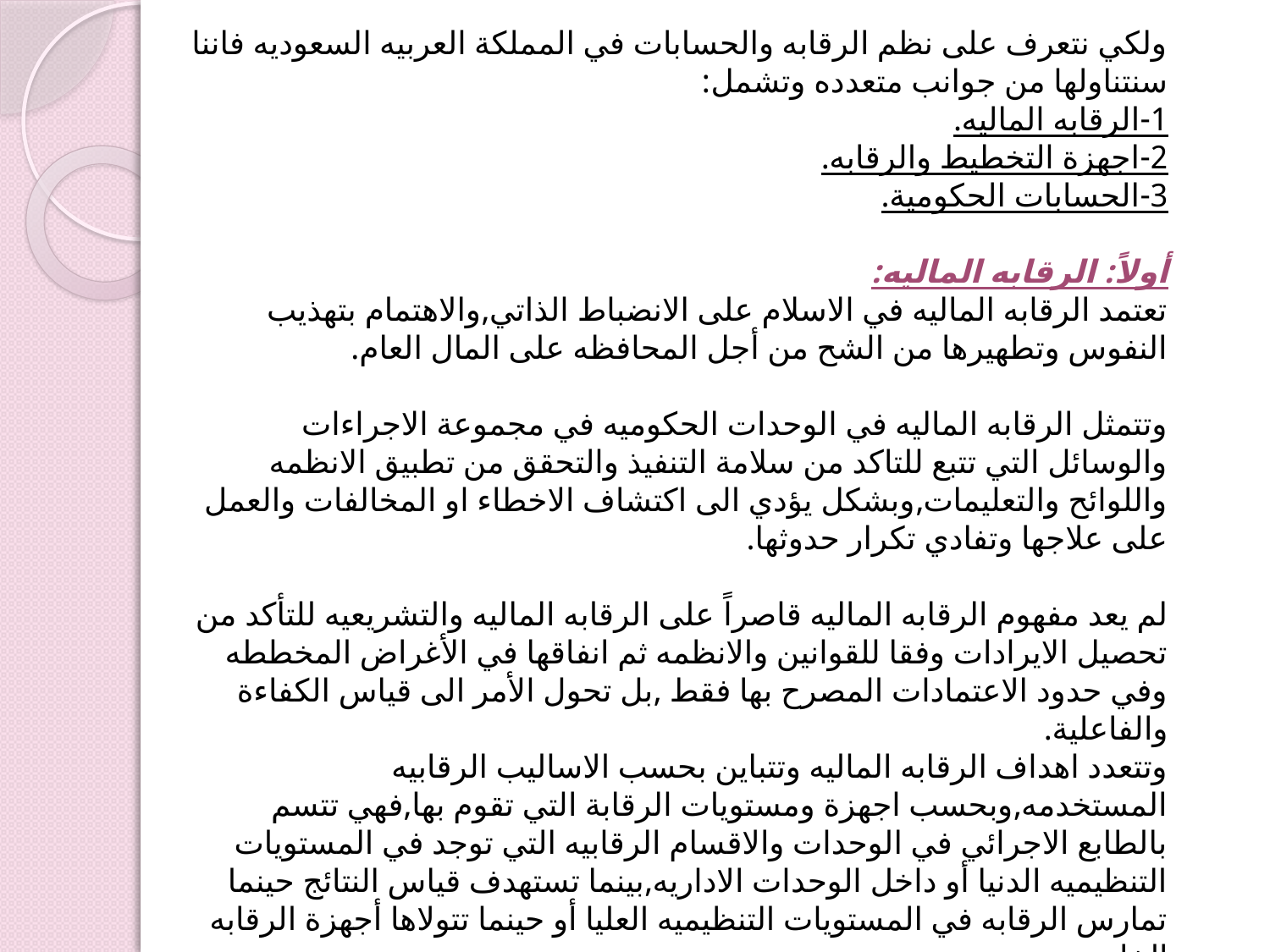

ولكي نتعرف على نظم الرقابه والحسابات في المملكة العربيه السعوديه فاننا سنتناولها من جوانب متعدده وتشمل:
1-الرقابه الماليه.
2-اجهزة التخطيط والرقابه.
3-الحسابات الحكومية.
أولاً: الرقابه الماليه:
تعتمد الرقابه الماليه في الاسلام على الانضباط الذاتي,والاهتمام بتهذيب النفوس وتطهيرها من الشح من أجل المحافظه على المال العام.
وتتمثل الرقابه الماليه في الوحدات الحكوميه في مجموعة الاجراءات والوسائل التي تتبع للتاكد من سلامة التنفيذ والتحقق من تطبيق الانظمه واللوائح والتعليمات,وبشكل يؤدي الى اكتشاف الاخطاء او المخالفات والعمل على علاجها وتفادي تكرار حدوثها.
لم يعد مفهوم الرقابه الماليه قاصراً على الرقابه الماليه والتشريعيه للتأكد من تحصيل الايرادات وفقا للقوانين والانظمه ثم انفاقها في الأغراض المخططه وفي حدود الاعتمادات المصرح بها فقط ,بل تحول الأمر الى قياس الكفاءة والفاعلية.
وتتعدد اهداف الرقابه الماليه وتتباين بحسب الاساليب الرقابيه المستخدمه,وبحسب اجهزة ومستويات الرقابة التي تقوم بها,فهي تتسم بالطابع الاجرائي في الوحدات والاقسام الرقابيه التي توجد في المستويات التنظيميه الدنيا أو داخل الوحدات الاداريه,بينما تستهدف قياس النتائج حينما تمارس الرقابه في المستويات التنظيميه العليا أو حينما تتولاها أجهزة الرقابه الخارجيه.